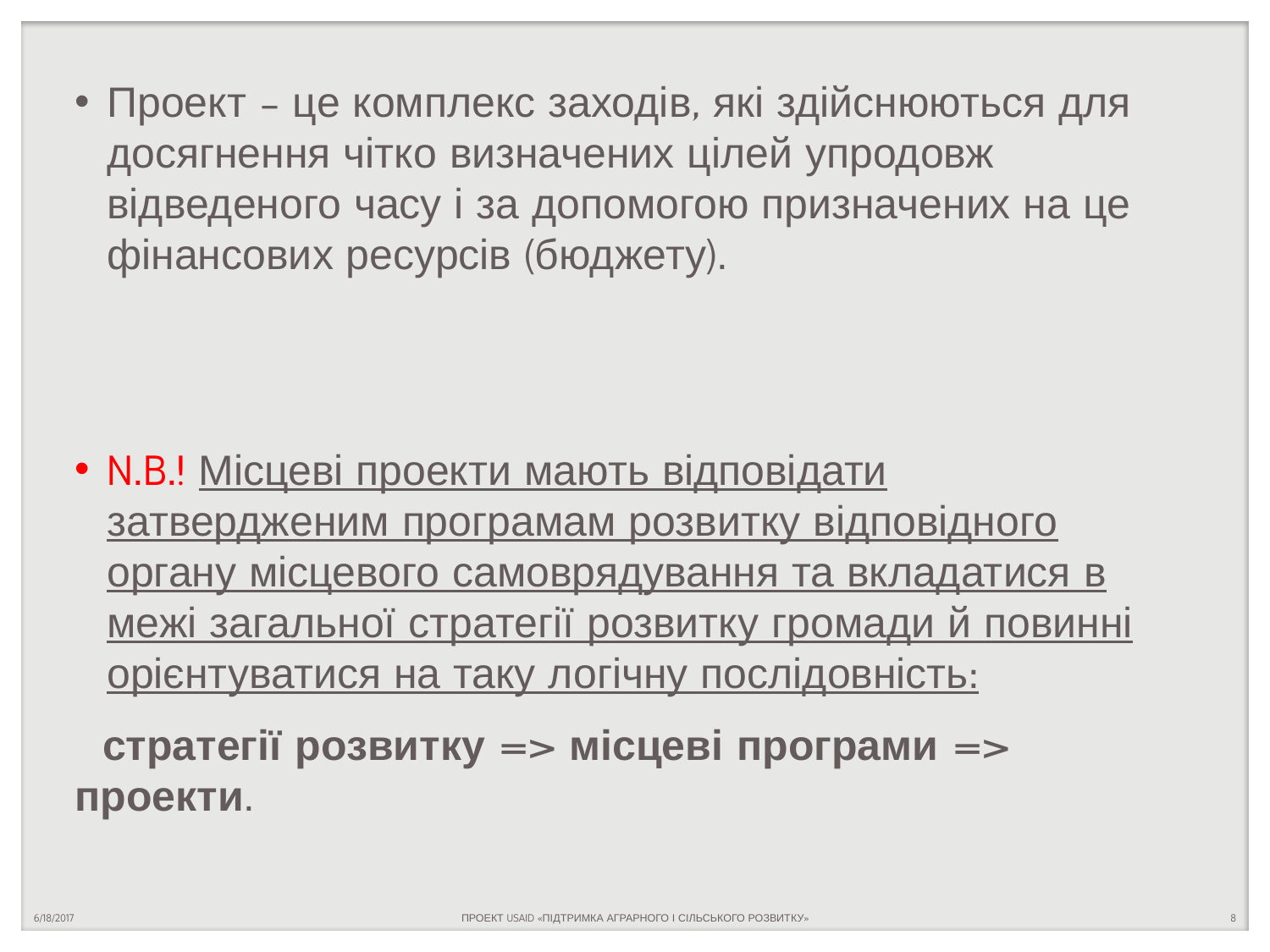

Проект – це комплекс заходів, які здійснюються для досягнення чітко визначених цілей упродовж відведеного часу і за допомогою призначених на це фінансових ресурсів (бюджету).

N.B.! Місцеві проекти мають відповідати затвердженим програмам розвитку відповідного органу місцевого самоврядування та вкладатися в межі загальної стратегії розвитку громади й повинні орієнтуватися на таку логічну послідовність:
  стратегії розвитку => місцеві програми => проекти.

6/18/2017
ПРОЕКТ USAID «ПІДТРИМКА АГРАРНОГО І СІЛЬСЬКОГО РОЗВИТКУ»
8